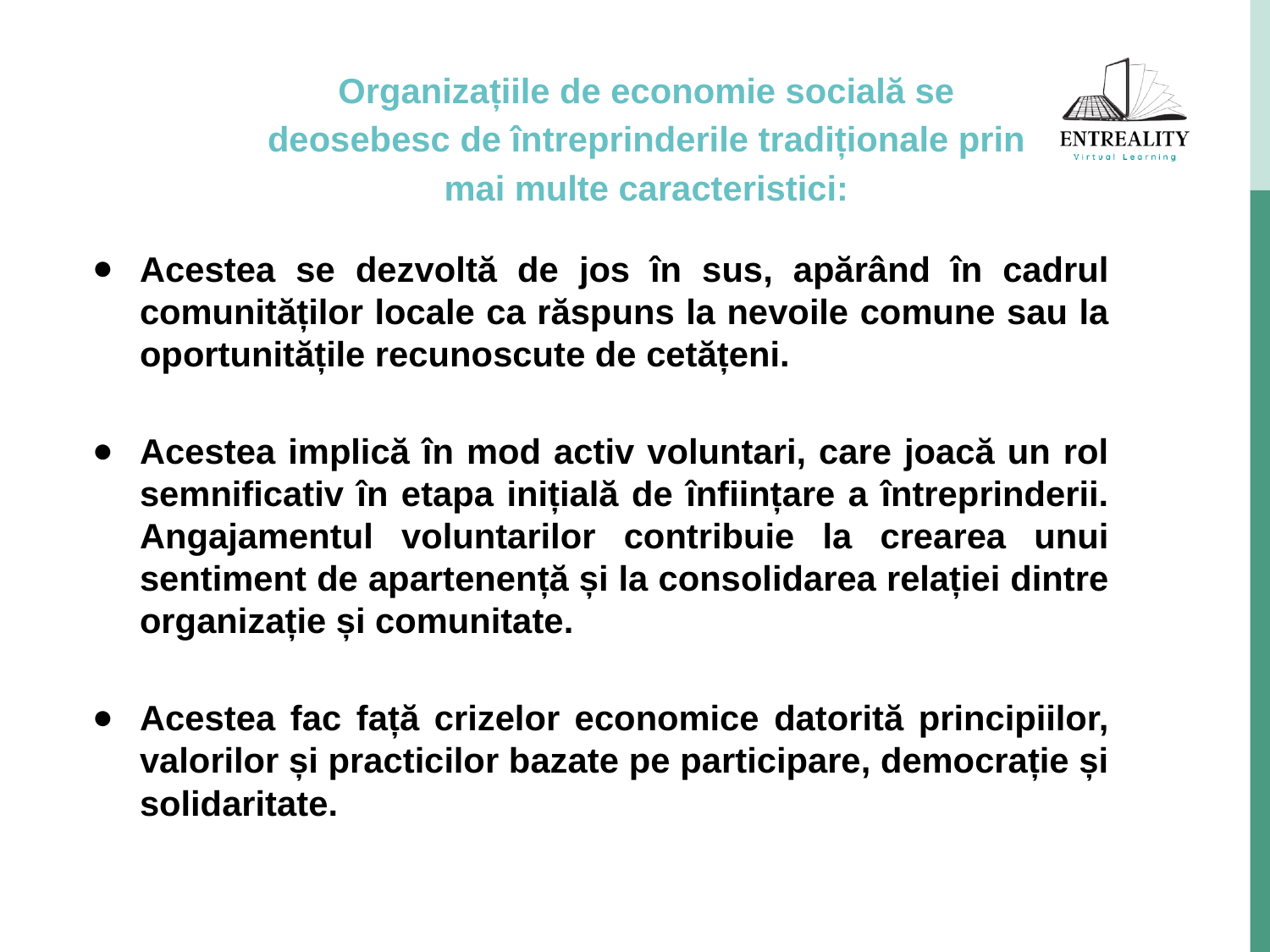

# Organizațiile de economie socială se deosebesc de întreprinderile tradiționale prin mai multe caracteristici:
Acestea se dezvoltă de jos în sus, apărând în cadrul comunităților locale ca răspuns la nevoile comune sau la oportunitățile recunoscute de cetățeni.

Acestea implică în mod activ voluntari, care joacă un rol semnificativ în etapa inițială de înființare a întreprinderii. Angajamentul voluntarilor contribuie la crearea unui sentiment de apartenență și la consolidarea relației dintre organizație și comunitate.

Acestea fac față crizelor economice datorită principiilor, valorilor și practicilor bazate pe participare, democrație și solidaritate.